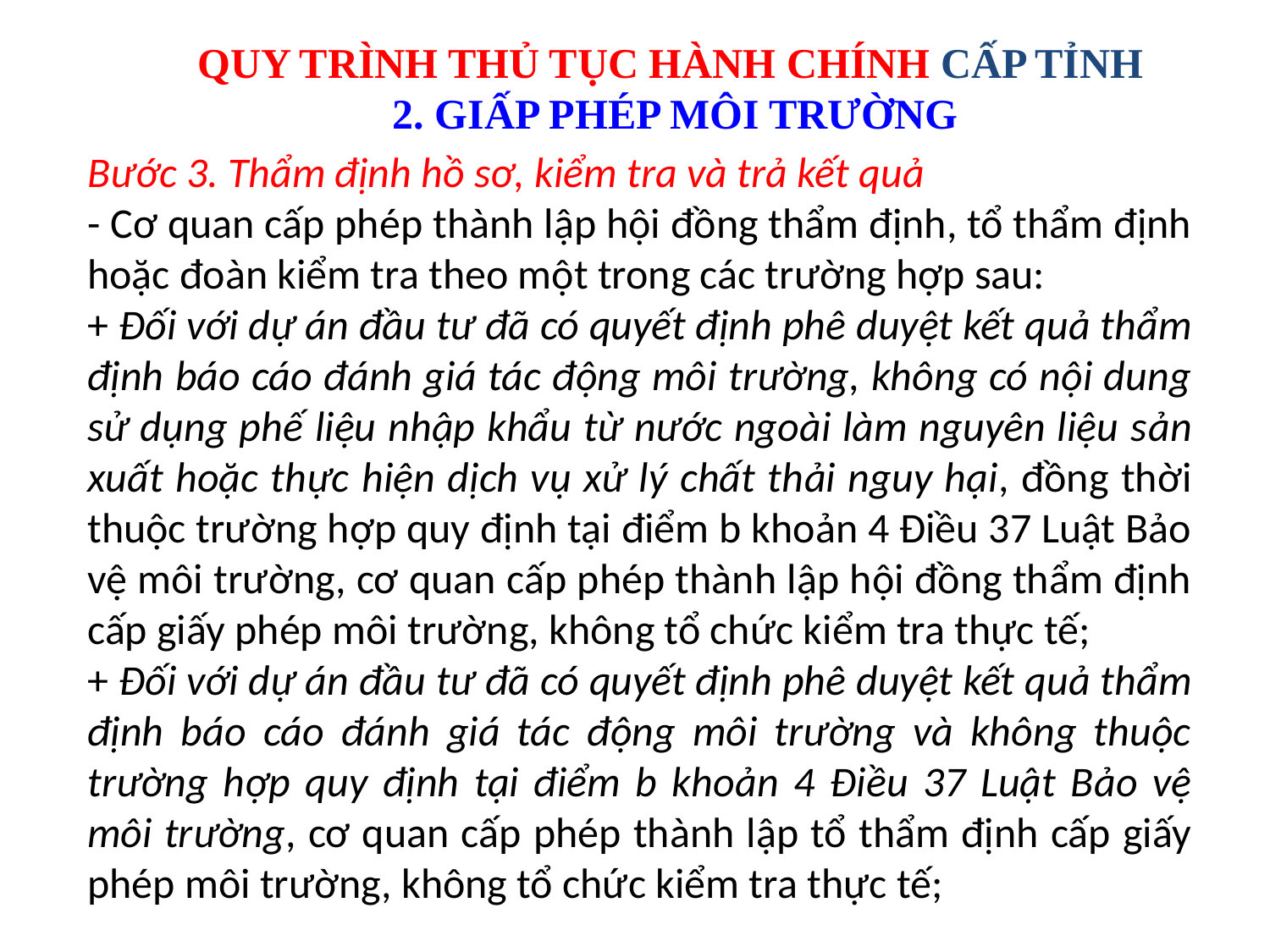

QUY TRÌNH THỦ TỤC HÀNH CHÍNH CẤP TỈNH
2. GIẤP PHÉP MÔI TRƯỜNG
Bước 3. Thẩm định hồ sơ, kiểm tra và trả kết quả
- Cơ quan cấp phép thành lập hội đồng thẩm định, tổ thẩm định hoặc đoàn kiểm tra theo một trong các trường hợp sau:
+ Đối với dự án đầu tư đã có quyết định phê duyệt kết quả thẩm định báo cáo đánh giá tác động môi trường, không có nội dung sử dụng phế liệu nhập khẩu từ nước ngoài làm nguyên liệu sản xuất hoặc thực hiện dịch vụ xử lý chất thải nguy hại, đồng thời thuộc trường hợp quy định tại điểm b khoản 4 Điều 37 Luật Bảo vệ môi trường, cơ quan cấp phép thành lập hội đồng thẩm định cấp giấy phép môi trường, không tổ chức kiểm tra thực tế;
+ Đối với dự án đầu tư đã có quyết định phê duyệt kết quả thẩm định báo cáo đánh giá tác động môi trường và không thuộc trường hợp quy định tại điểm b khoản 4 Điều 37 Luật Bảo vệ môi trường, cơ quan cấp phép thành lập tổ thẩm định cấp giấy phép môi trường, không tổ chức kiểm tra thực tế;